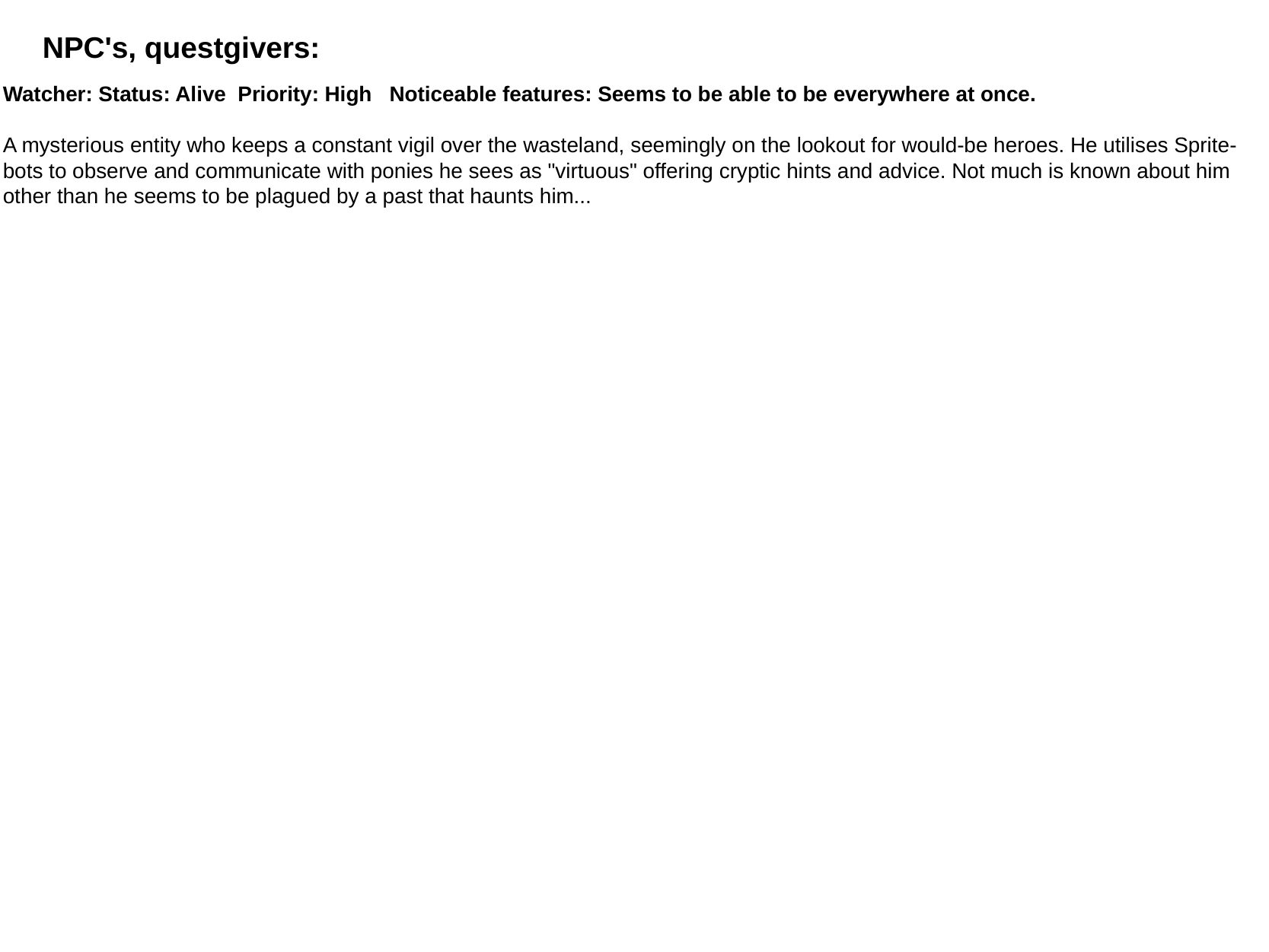

NPC's, questgivers:

Watcher: Status: Alive  Priority: High   Noticeable features: Seems to be able to be everywhere at once.

A mysterious entity who keeps a constant vigil over the wasteland, seemingly on the lookout for would-be heroes. He utilises Sprite-bots to observe and communicate with ponies he sees as "virtuous" offering cryptic hints and advice. Not much is known about him other than he seems to be plagued by a past that haunts him...